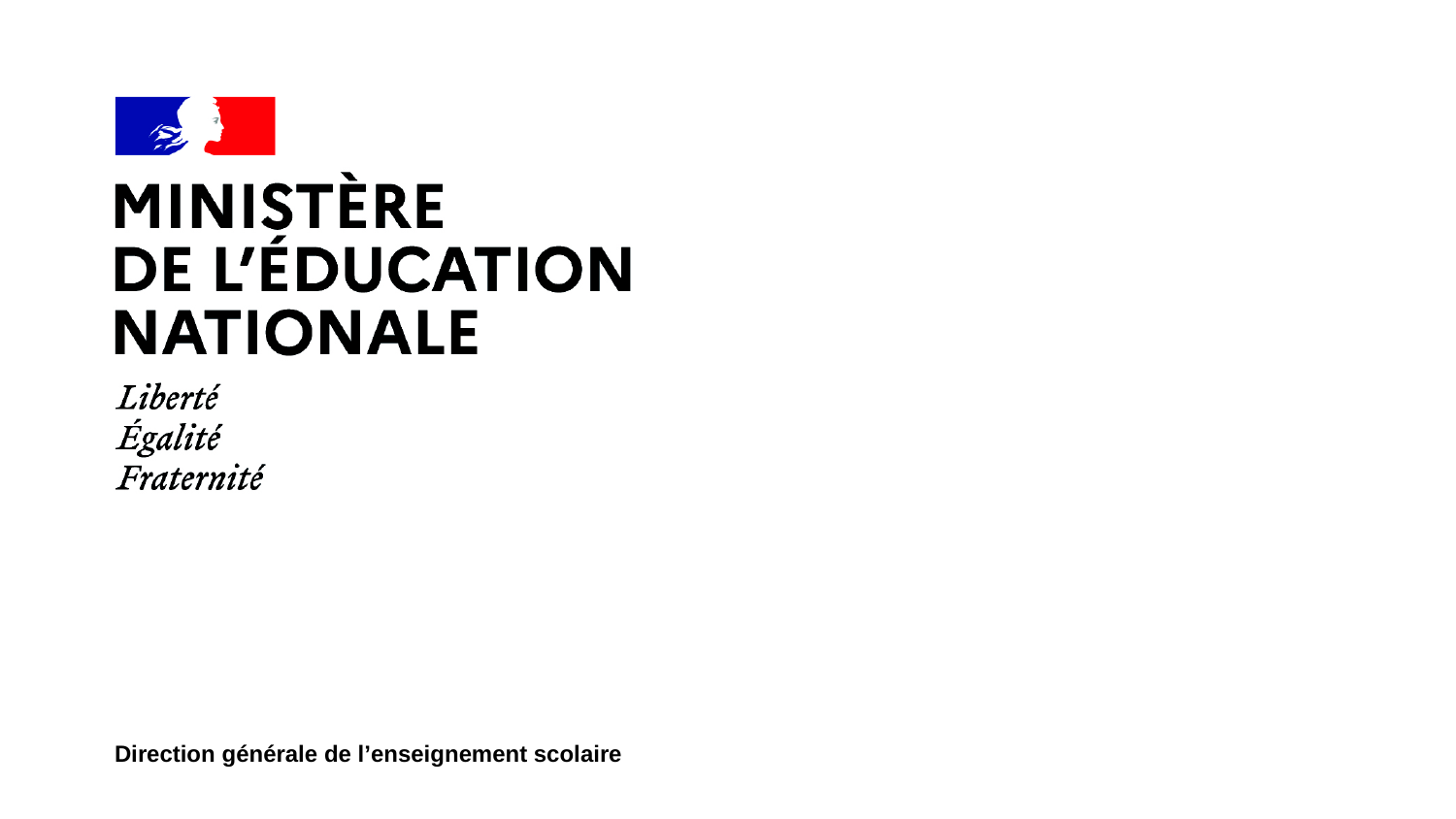

#
Direction générale de l’enseignement scolaire
XX/XX/XXXX
1